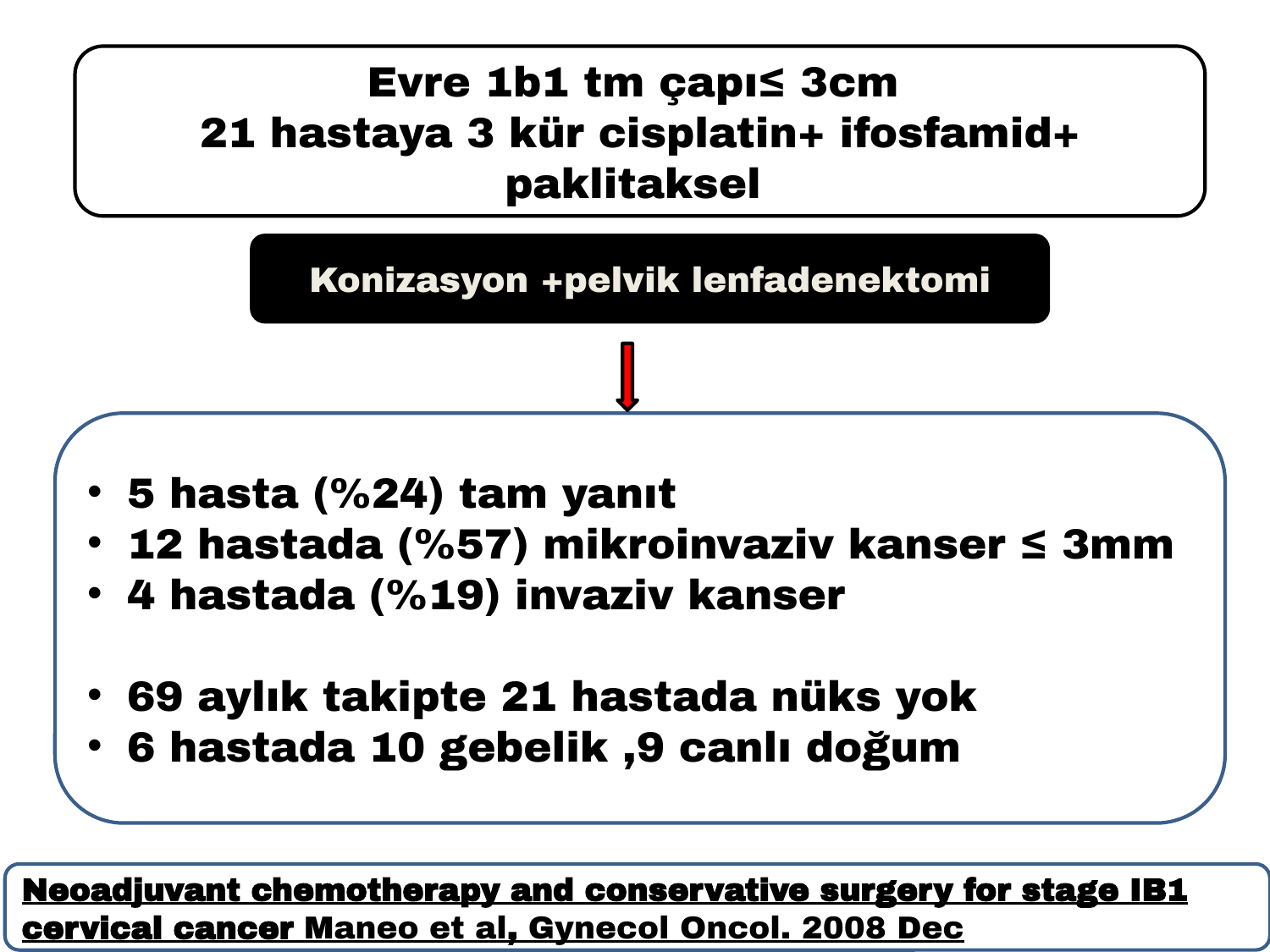

Evre 1b1 tm çapı≤ 3cm
21 hastaya 3 kür cisplatin+ ifosfamid+ paklitaksel

Konizasyon +pelvik lenfadenektomi

5 hasta (%24) tam yanıt
12 hastada (%57) mikroinvaziv kanser ≤ 3mm
4 hastada (%19) invaziv kanser

69 aylık takipte 21 hastada nüks yok
6 hastada 10 gebelik ,9 canlı doğum

Neoadjuvant chemotherapy and conservative surgery for stage IB1 cervical cancer Maneo et al, Gynecol Oncol. 2008 Dec